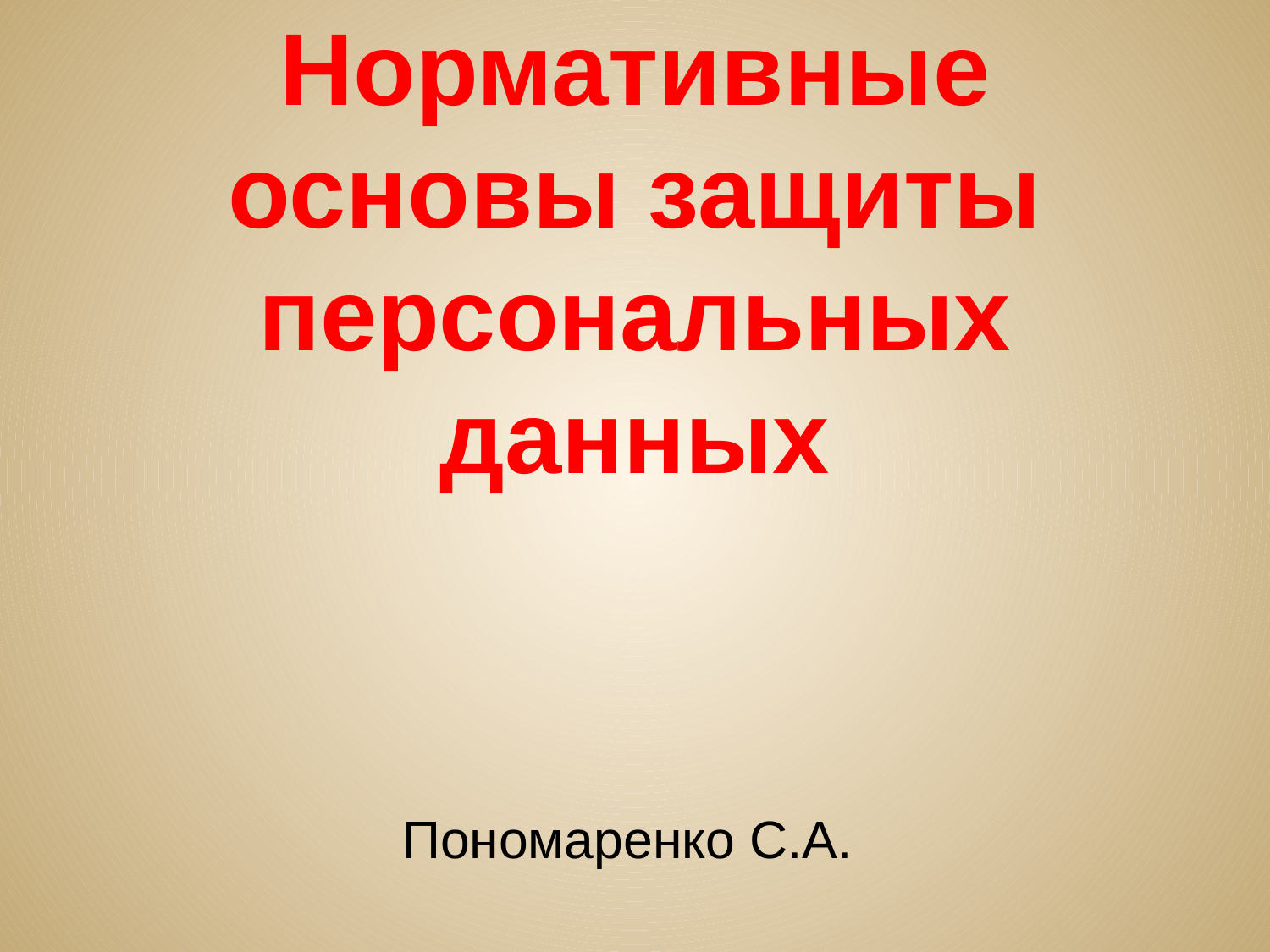

# Нормативные основы защиты персональных данных
Пономаренко С.А.